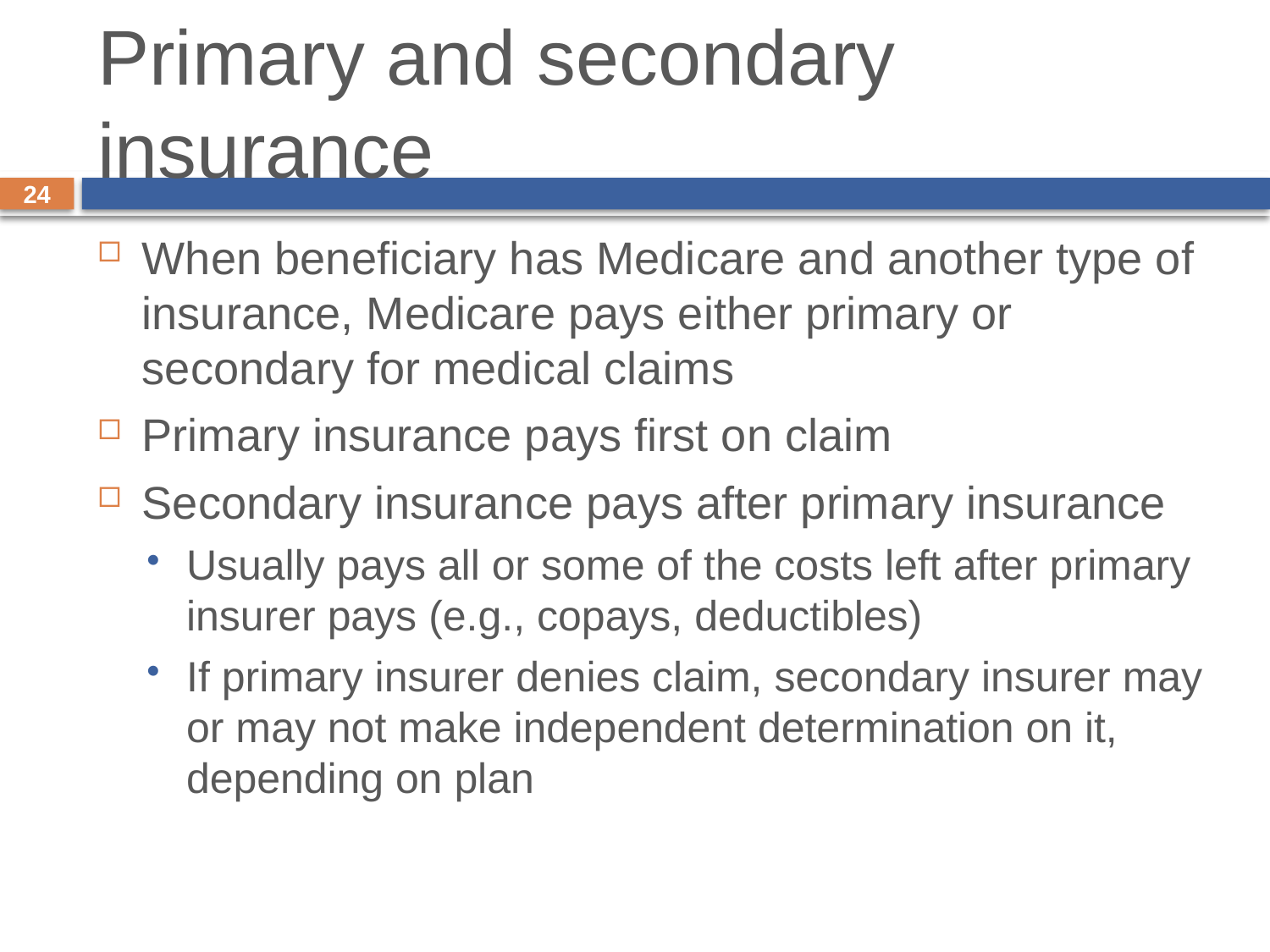

# Primary and secondary insurance
24
When beneficiary has Medicare and another type of insurance, Medicare pays either primary or secondary for medical claims
Primary insurance pays first on claim
Secondary insurance pays after primary insurance
Usually pays all or some of the costs left after primary insurer pays (e.g., copays, deductibles)
If primary insurer denies claim, secondary insurer may or may not make independent determination on it, depending on plan